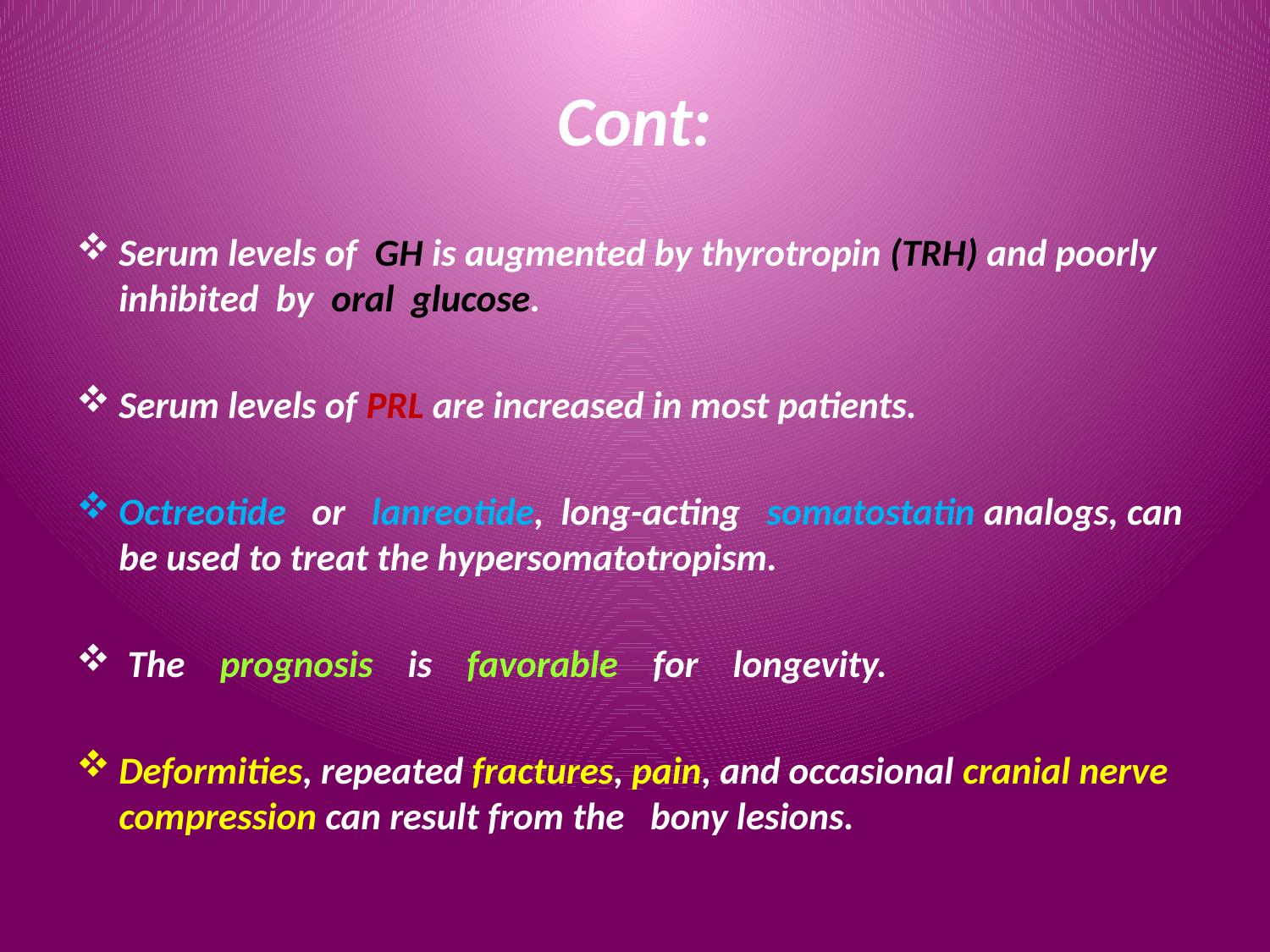

# Cont:
Serum levels of  GH is augmented by thyrotropin (TRH) and poorly inhibited  by  oral  glucose.

Serum levels of PRL are increased in most patients.

Octreotide   or   lanreotide,  long-acting   somatostatin analogs, can be used to treat the hypersomatotropism.

 The    prognosis    is    favorable    for    longevity.

Deformities, repeated fractures, pain, and occasional cranial nerve compression can result from the   bony lesions.